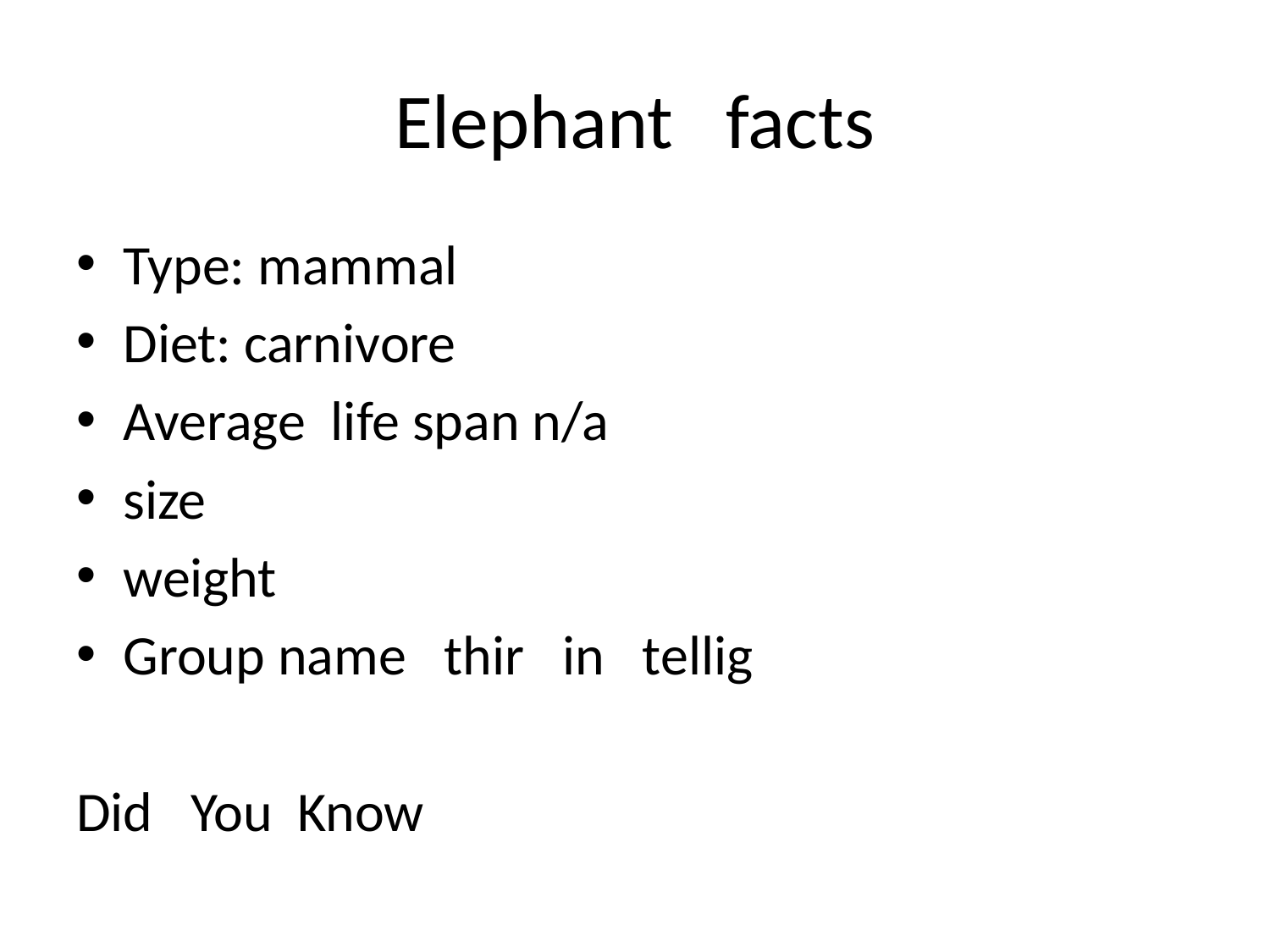

# Elephant   facts
Type: mammal
Diet: carnivore
Average  life span n/a
size
weight
Group name   thir   in   tellig

Did   You  Know